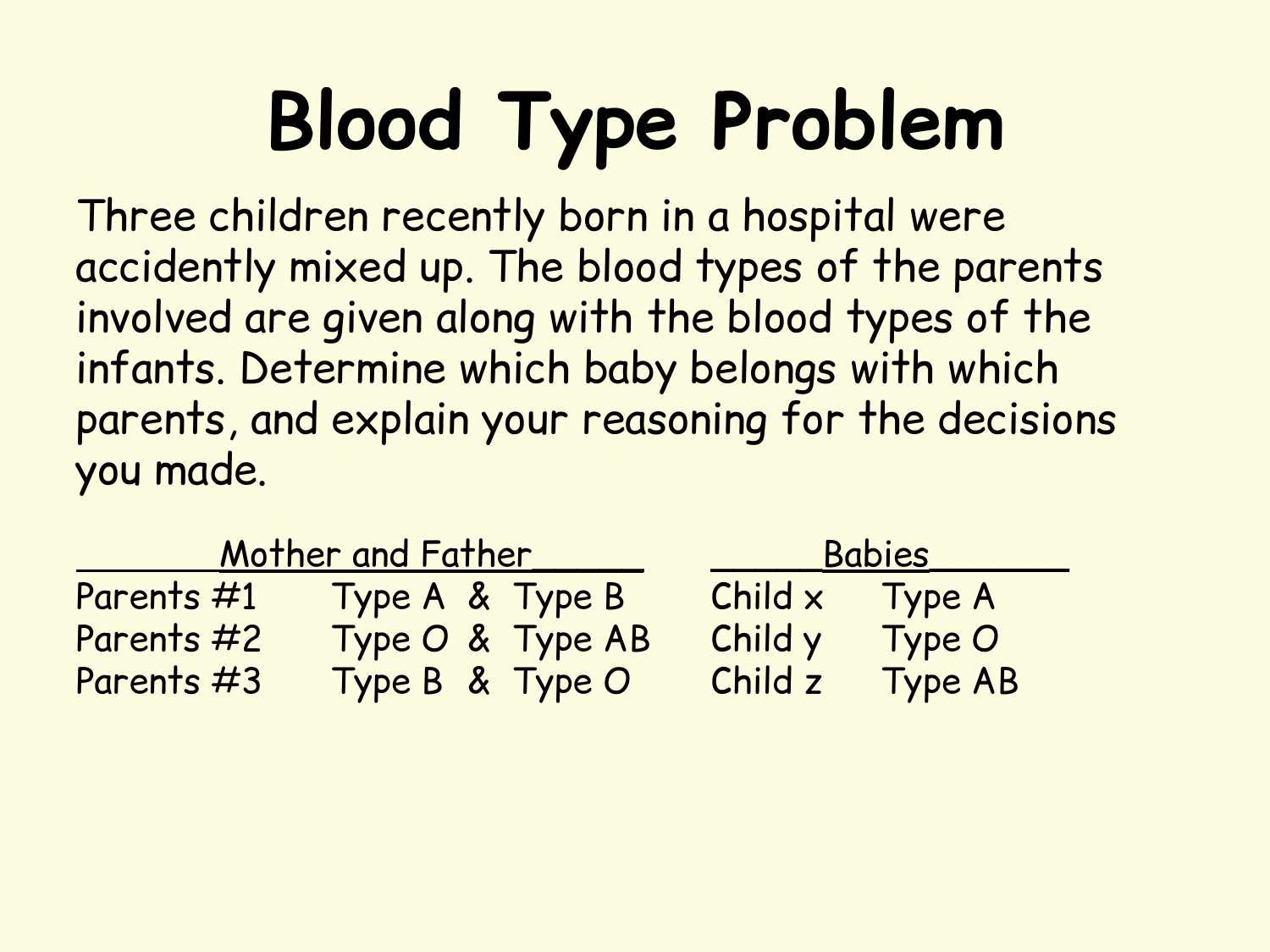

# Blood Type Problem
Three children recently born in a hospital were accidently mixed up. The blood types of the parents involved are given along with the blood types of the infants. Determine which baby belongs with which parents, and explain your reasoning for the decisions you made.

               Mother and Father_____	_____Babies_______
Parents #1	Type A	 &  Type B	Child x	    Type A
Parents #2	Type O	 &  Type AB	Child y	    Type O
Parents #3	Type B	 &  Type O	Child z	    Type AB